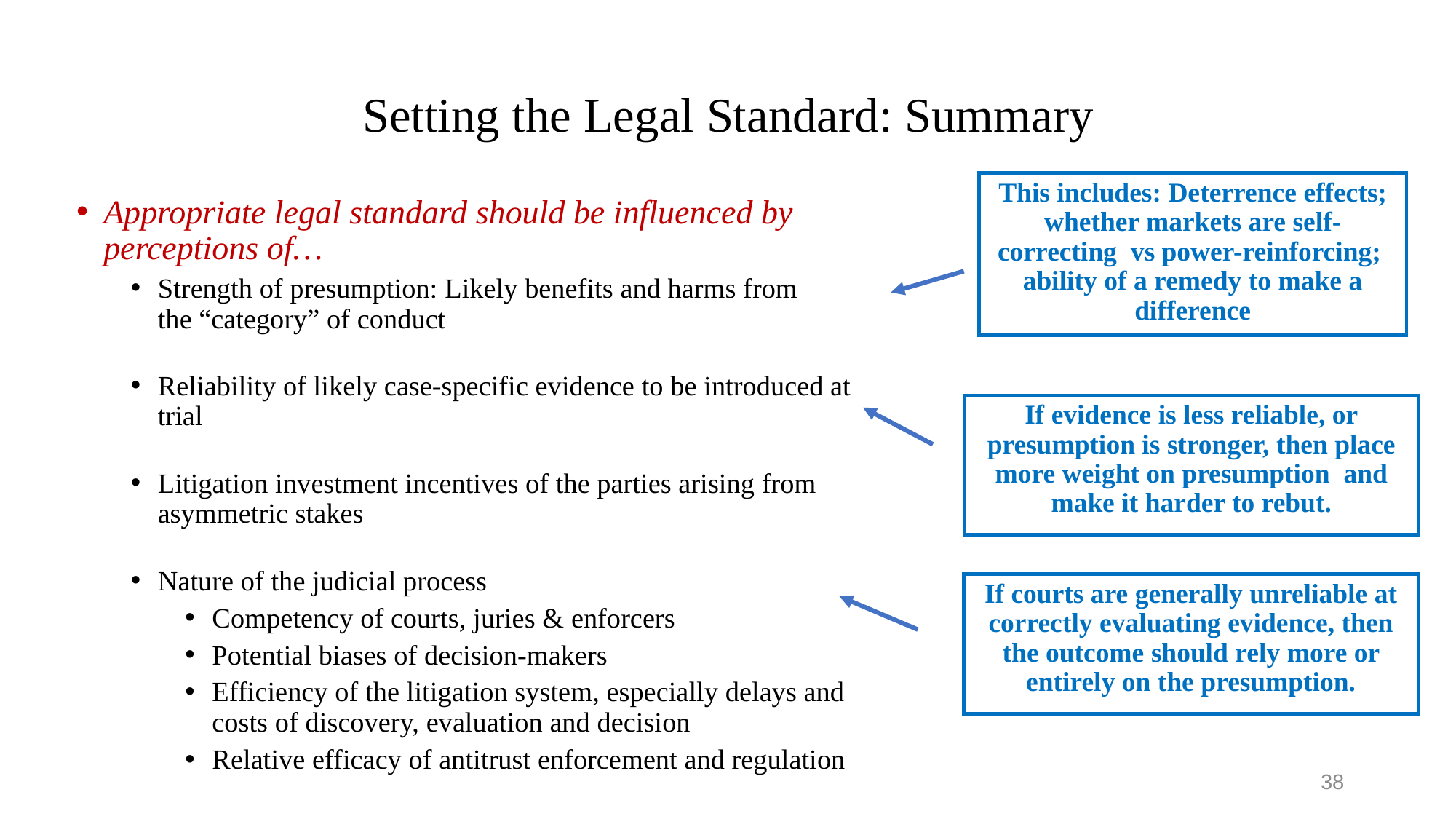

# Setting the Legal Standard: Summary
This includes: Deterrence effects; whether markets are self-correcting  vs power-reinforcing;  ability of a remedy to make a difference
Appropriate legal standard should be influenced by perceptions of…
Strength of presumption: Likely benefits and harms from
the “category” of conduct
Reliability of likely case-specific evidence to be introduced at trial
Litigation investment incentives of the parties arising from asymmetric stakes
Nature of the judicial process
Competency of courts, juries & enforcers
Potential biases of decision-makers
Efficiency of the litigation system, especially delays and costs of discovery, evaluation and decision
Relative efficacy of antitrust enforcement and regulation

If evidence is less reliable, or presumption is stronger, then place more weight on presumption  and make it harder to rebut.
If courts are generally unreliable at correctly evaluating evidence, then the outcome should rely more or entirely on the presumption.
38